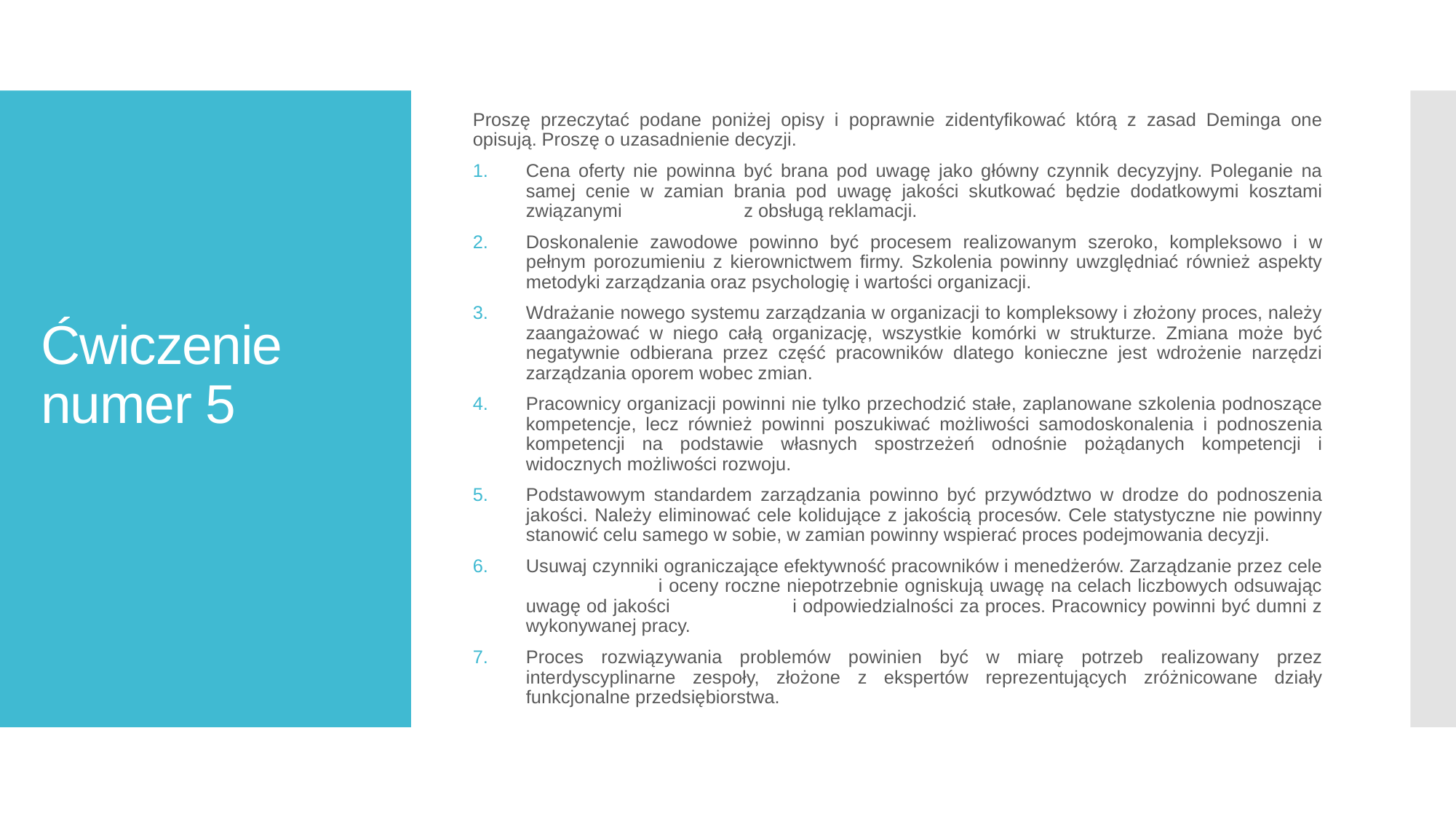

Proszę przeczytać podane poniżej opisy i poprawnie zidentyfikować którą z zasad Deminga one opisują. Proszę o uzasadnienie decyzji.
Cena oferty nie powinna być brana pod uwagę jako główny czynnik decyzyjny. Poleganie na samej cenie w zamian brania pod uwagę jakości skutkować będzie dodatkowymi kosztami związanymi                        z obsługą reklamacji.
Doskonalenie zawodowe powinno być procesem realizowanym szeroko, kompleksowo i w pełnym porozumieniu z kierownictwem firmy. Szkolenia powinny uwzględniać również aspekty metodyki zarządzania oraz psychologię i wartości organizacji.
Wdrażanie nowego systemu zarządzania w organizacji to kompleksowy i złożony proces, należy zaangażować w niego całą organizację, wszystkie komórki w strukturze. Zmiana może być negatywnie odbierana przez część pracowników dlatego konieczne jest wdrożenie narzędzi zarządzania oporem wobec zmian.
Pracownicy organizacji powinni nie tylko przechodzić stałe, zaplanowane szkolenia podnoszące kompetencje, lecz również powinni poszukiwać możliwości samodoskonalenia i podnoszenia kompetencji na podstawie własnych spostrzeżeń odnośnie pożądanych kompetencji i widocznych możliwości rozwoju.
Podstawowym standardem zarządzania powinno być przywództwo w drodze do podnoszenia jakości. Należy eliminować cele kolidujące z jakością procesów. Cele statystyczne nie powinny stanowić celu samego w sobie, w zamian powinny wspierać proces podejmowania decyzji.
Usuwaj czynniki ograniczające efektywność pracowników i menedżerów. Zarządzanie przez cele                      i oceny roczne niepotrzebnie ogniskują uwagę na celach liczbowych odsuwając uwagę od jakości                     i odpowiedzialności za proces. Pracownicy powinni być dumni z wykonywanej pracy.
Proces rozwiązywania problemów powinien być w miarę potrzeb realizowany przez interdyscyplinarne zespoły, złożone z ekspertów reprezentujących zróżnicowane działy funkcjonalne przedsiębiorstwa.
# Ćwiczenie numer 5